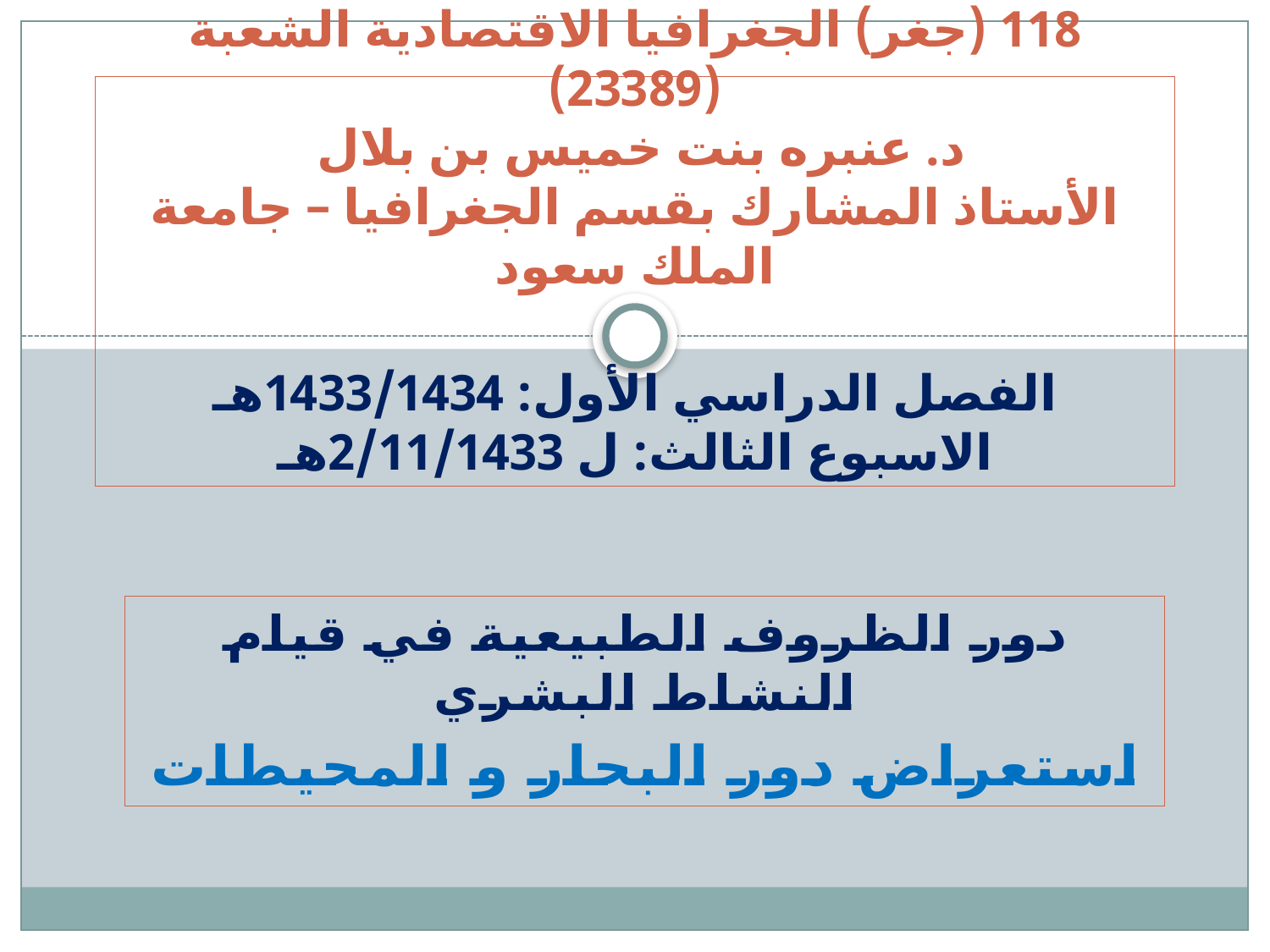

# 118 (جغر) الجغرافيا الاقتصادية الشعبة (23389) د. عنبره بنت خميس بن بلال الأستاذ المشارك بقسم الجغرافيا – جامعة الملك سعود الفصل الدراسي الأول: 1433/1434هـ الاسبوع الثالث: ل 2/11/1433هـ
دور الظروف الطبيعية في قيام النشاط البشري
استعراض دور البحار و المحيطات